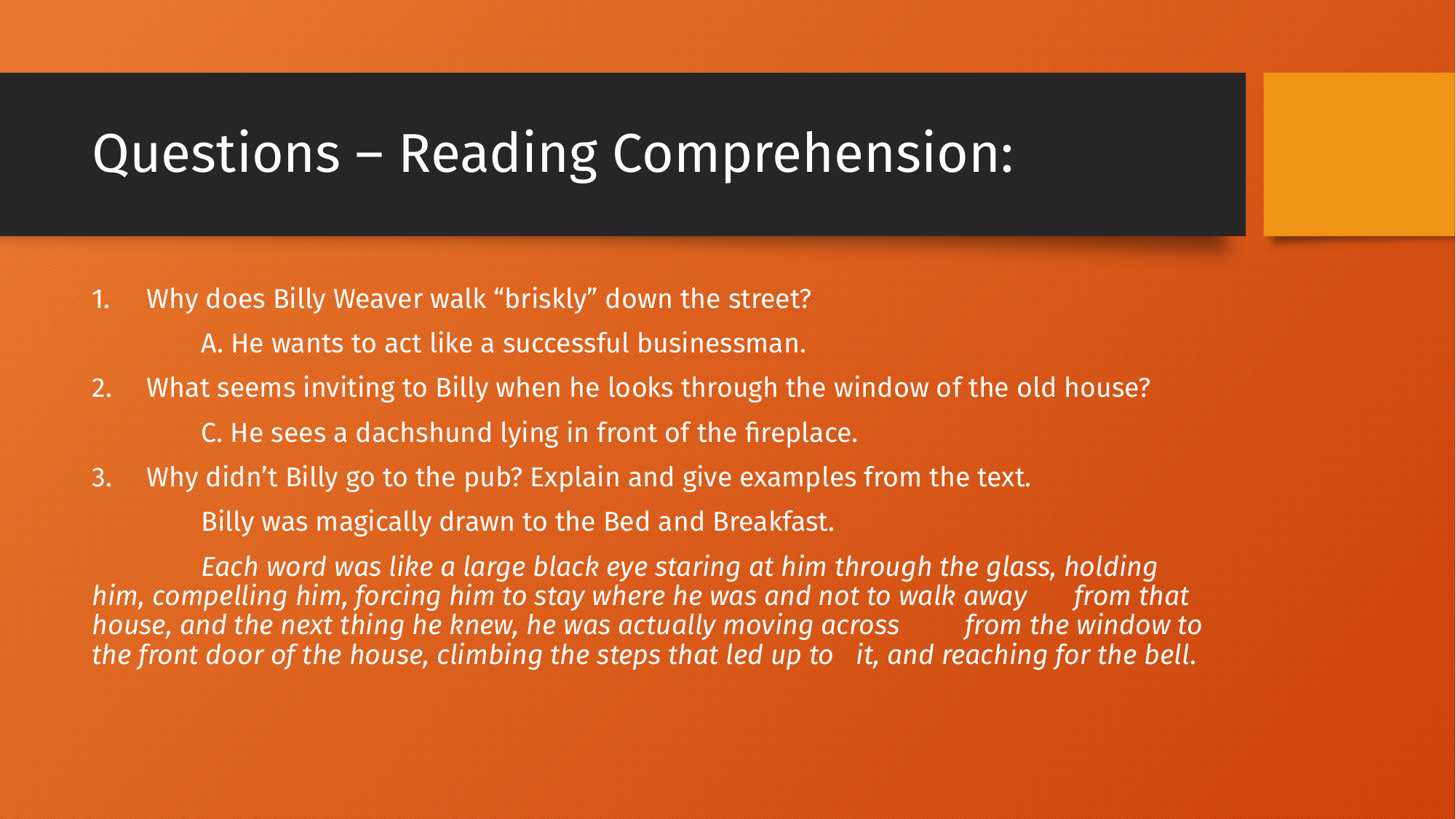

# Questions – Reading Comprehension:
Why does Billy Weaver walk “briskly” down the street?
	A. He wants to act like a successful businessman.
What seems inviting to Billy when he looks through the window of the old house?
	C. He sees a dachshund lying in front of the fireplace.
Why didn’t Billy go to the pub? Explain and give examples from the text.
	Billy was magically drawn to the Bed and Breakfast.
	Each word was like a large black eye staring at him through the glass, holding 	him, compelling him, forcing him to stay where he was and not to walk away 	from that house, and the next thing he knew, he was actually moving across 	from the window to the front door of the house, climbing the steps that led up to 	it, and reaching for the bell.